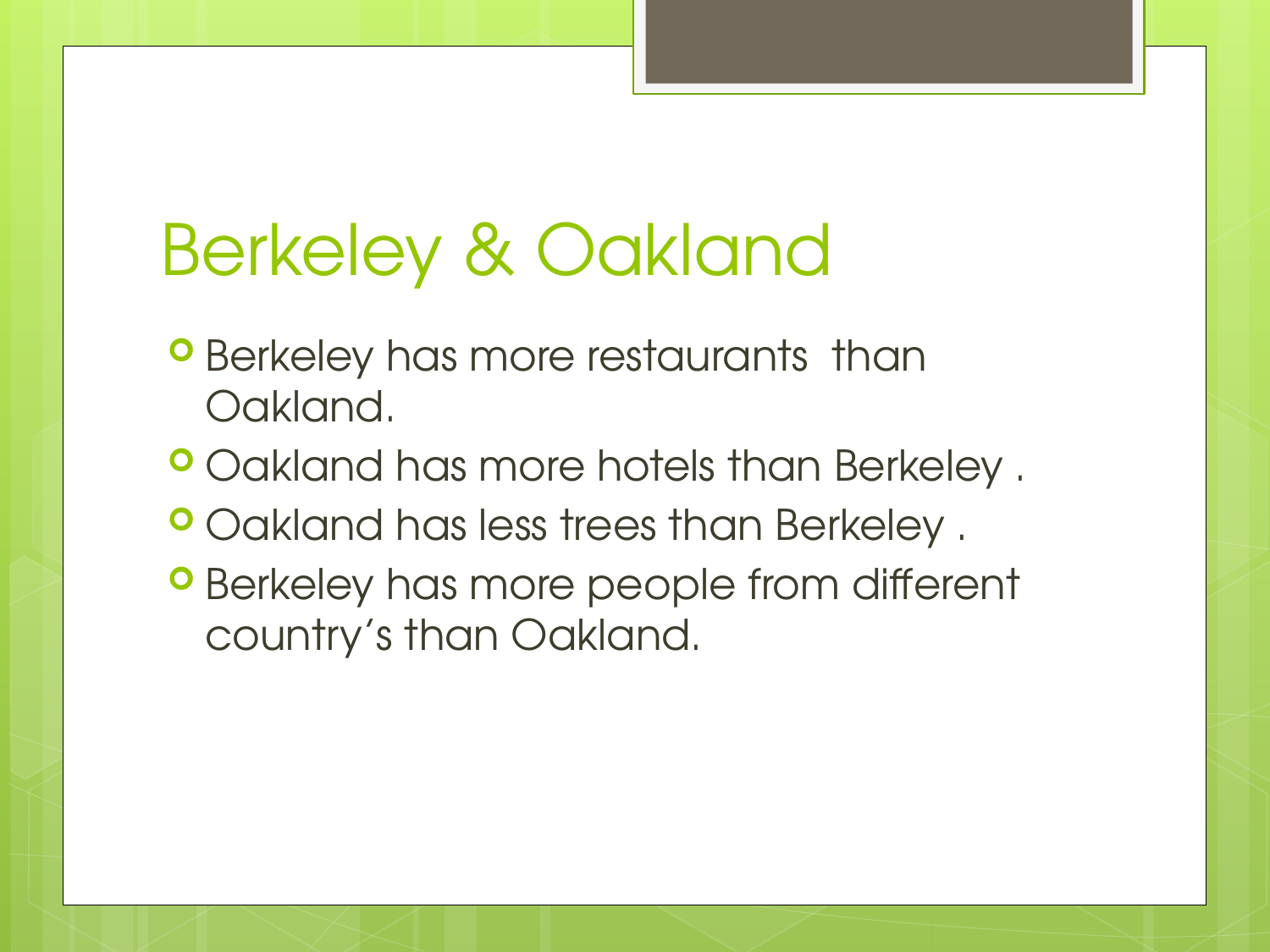

# Berkeley & Oakland
Berkeley has more restaurants  than Oakland.
Oakland has more hotels than Berkeley .
Oakland has less trees than Berkeley .
Berkeley has more people from different country’s than Oakland.